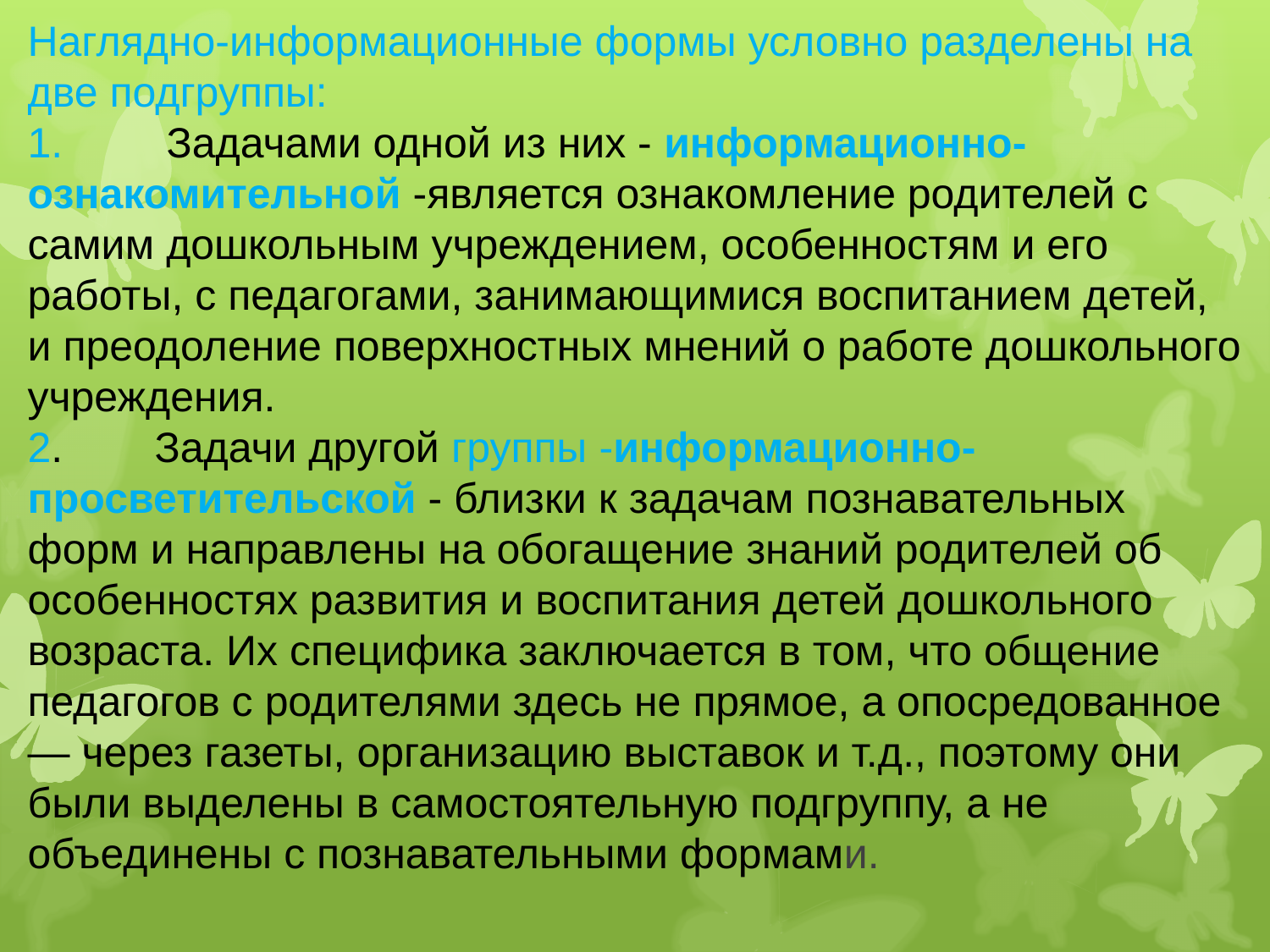

# Наглядно-информационные формы условно разделены на две подгруппы: 1.	 Задачами одной из них - информационно-ознакомительной -является ознакомление родителей с самим дошкольным учреждением, особенностям и его работы, с педагогами, занимающимися воспитанием детей, и преодоление поверхностных мнений о работе дошкольного учреждения. 2.	Задачи другой группы -информационно-просветительской - близки к задачам познавательных форм и направлены на обогащение знаний родителей об особенностях развития и воспитания детей дошкольного возраста. Их специфика заключается в том, что общение педагогов с родителями здесь не прямое, а опосредованное — через газеты, организацию выставок и т.д., поэтому они были выделены в самостоятельную подгруппу, а не объединены с познавательными формами.